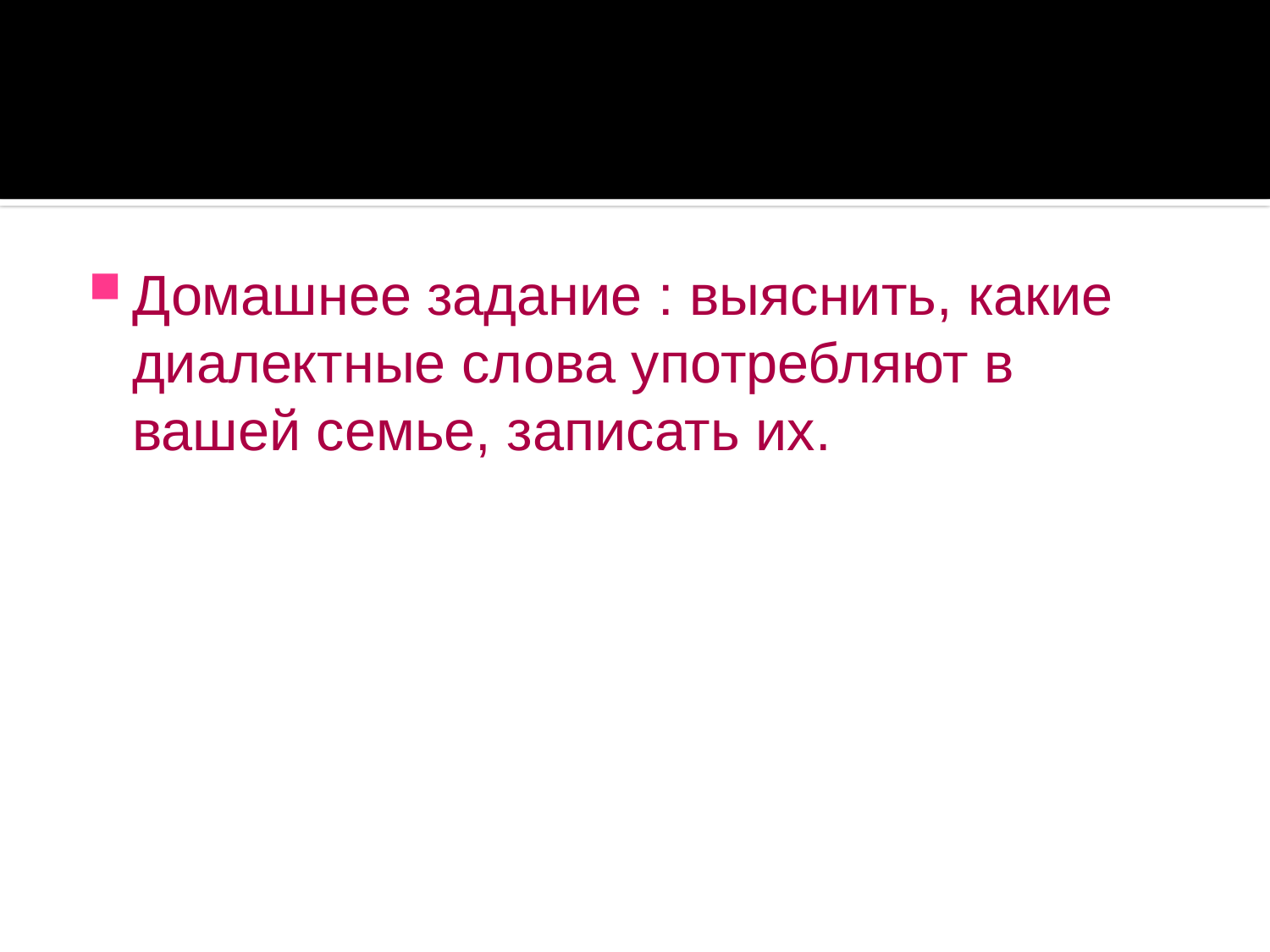

#
Домашнее задание : выяснить, какие диалектные слова употребляют в вашей семье, записать их.